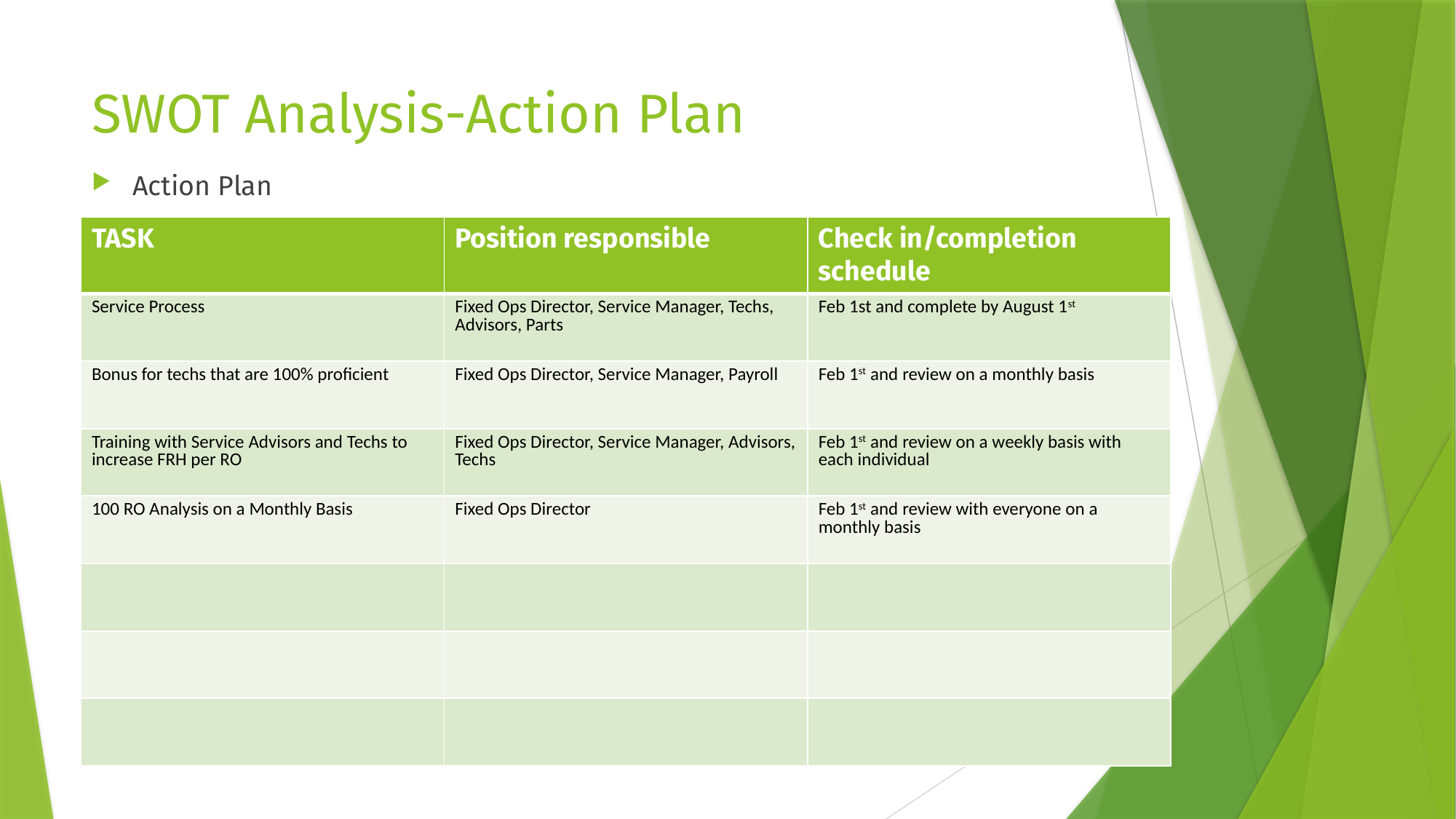

# SWOT Analysis-Action Plan
Action Plan

| TASK | Position responsible | Check in/completion schedule |
| --- | --- | --- |
| Service Process | Fixed Ops Director, Service Manager, Techs, Advisors, Parts | Feb 1st and complete by August 1st |
| Bonus for techs that are 100% proficient | Fixed Ops Director, Service Manager, Payroll | Feb 1st and review on a monthly basis |
| Training with Service Advisors and Techs to increase FRH per RO | Fixed Ops Director, Service Manager, Advisors, Techs | Feb 1st and review on a weekly basis with each individual |
| 100 RO Analysis on a Monthly Basis | Fixed Ops Director | Feb 1st and review with everyone on a monthly basis |
|  |  |  |
|  |  |  |
|  |  |  |